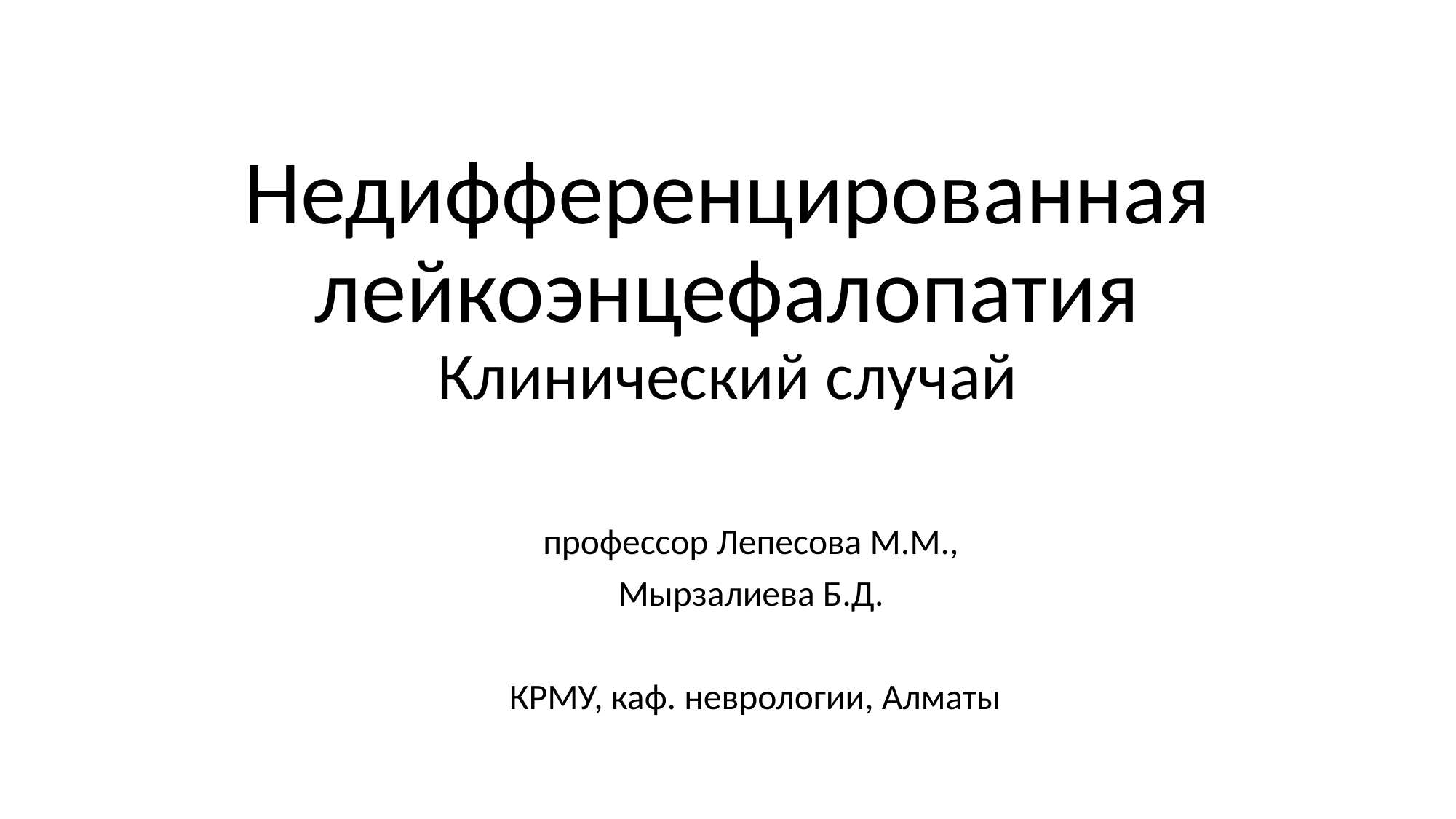

# Недифференцированная лейкоэнцефалопатия Клинический случай
профессор Лепесова М.М.,
Мырзалиева Б.Д.

КРМУ, каф. неврологии, Алматы